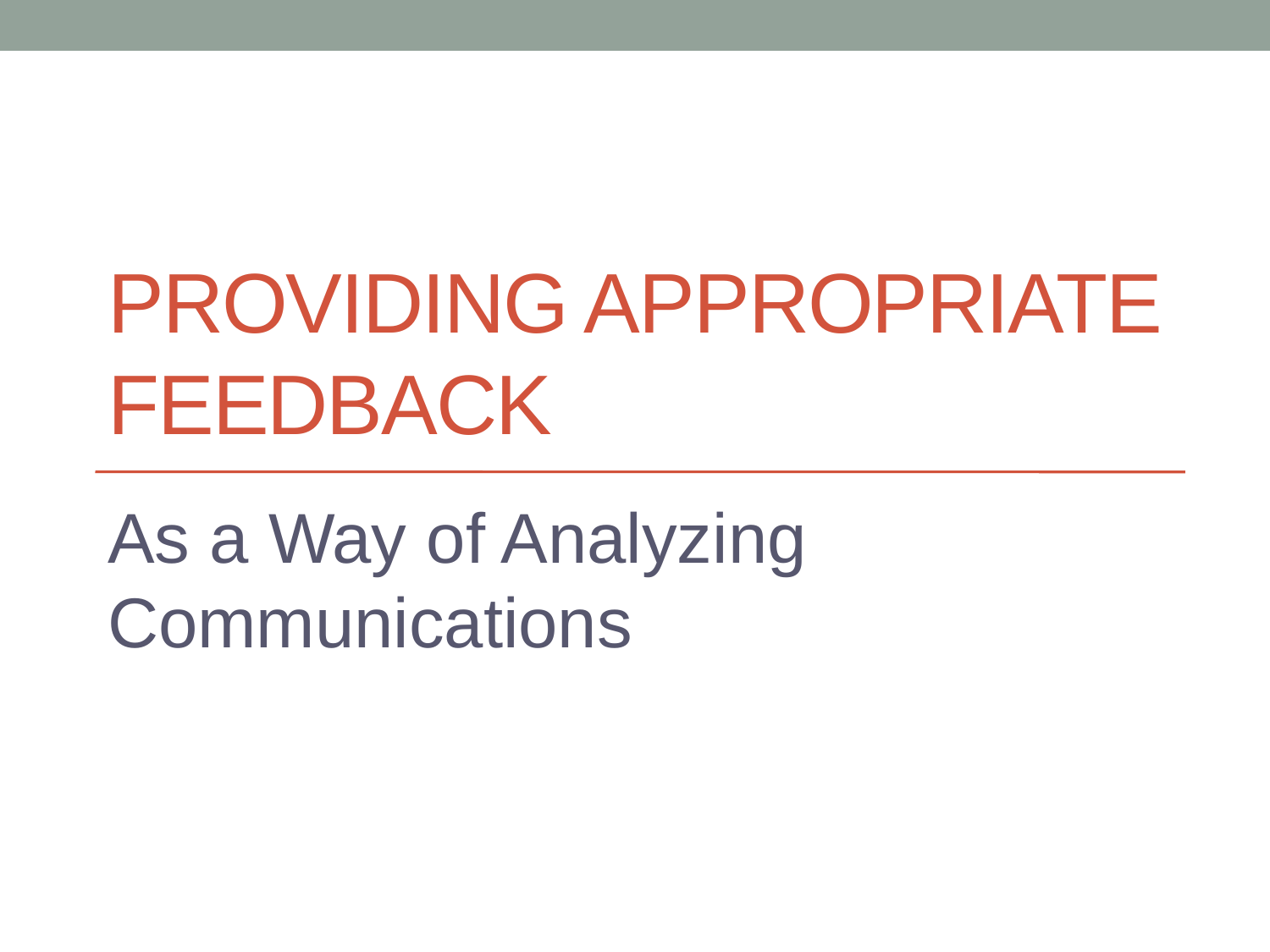

# Providing Appropriate feedback
As a Way of Analyzing Communications